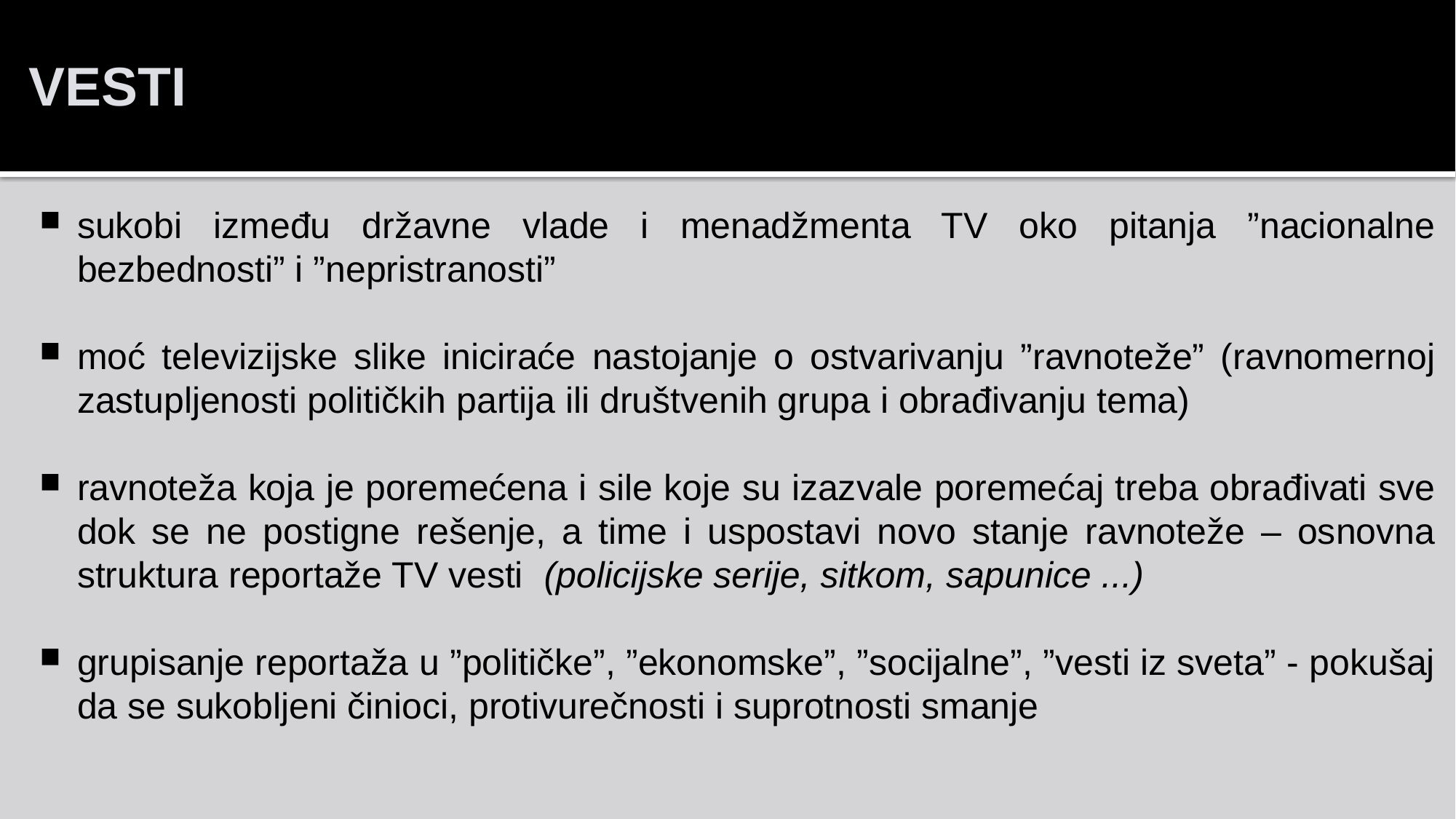

# VESTI
sukobi između državne vlade i menadžmenta TV oko pitanja ”nacionalne bezbednosti” i ”nepristranosti”

moć televizijske slike iniciraće nastojanje o ostvarivanju ”ravnoteže” (ravnomernoj zastupljenosti političkih partija ili društvenih grupa i obrađivanju tema)

ravnoteža koja je poremećena i sile koje su izazvale poremećaj treba obrađivati sve dok se ne postigne rešenje, a time i uspostavi novo stanje ravnoteže – osnovna struktura reportaže TV vesti  (policijske serije, sitkom, sapunice ...)

grupisanje reportaža u ”političke”, ”ekonomske”, ”socijalne”, ”vesti iz sveta” - pokušaj da se sukobljeni činioci, protivurečnosti i suprotnosti smanje